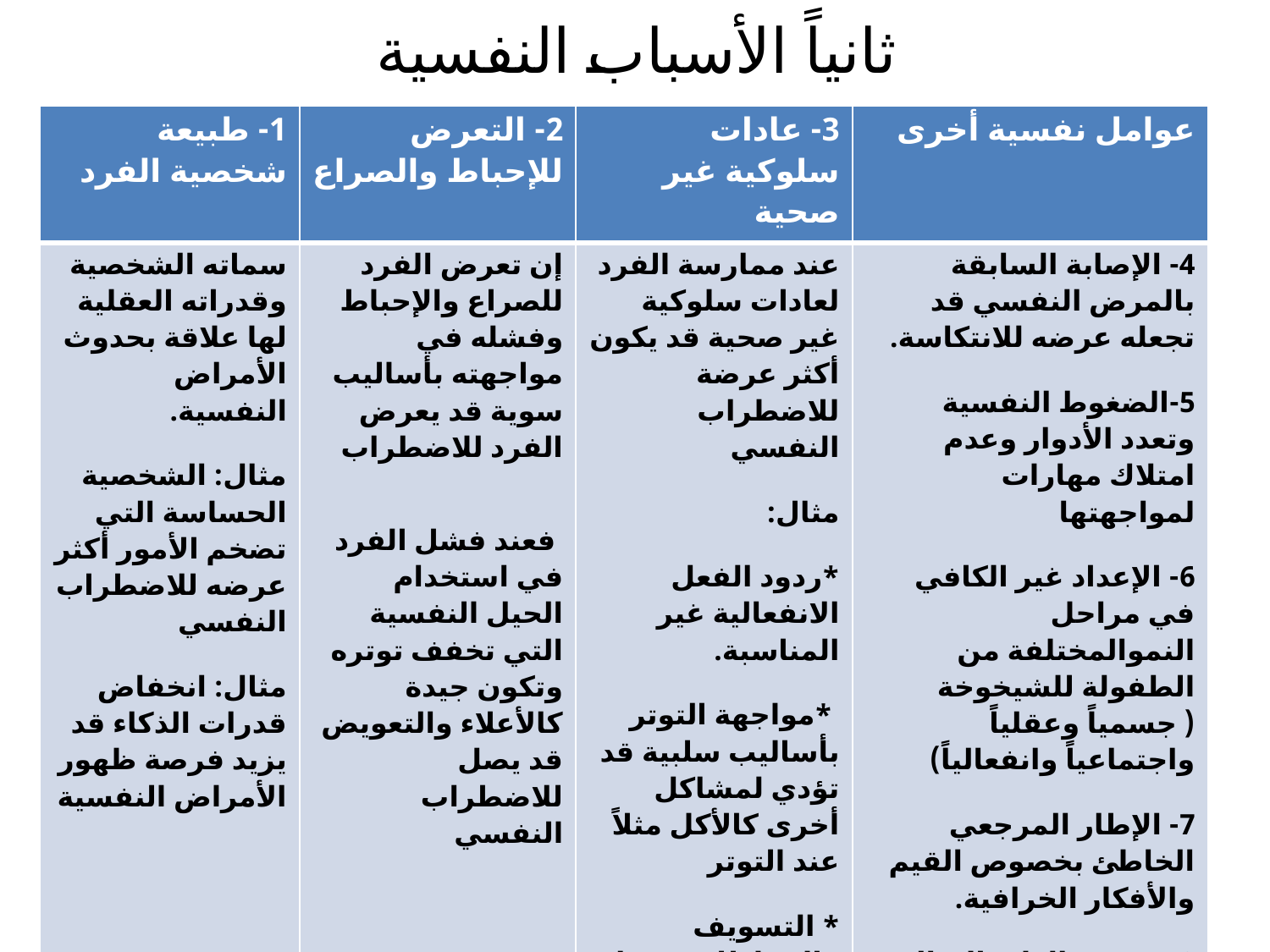

# ثانياً الأسباب النفسية
| 1- طبيعة شخصية الفرد | 2- التعرض للإحباط والصراع | 3- عادات سلوكية غير صحية | عوامل نفسية أخرى |
| --- | --- | --- | --- |
| سماته الشخصية وقدراته العقلية لها علاقة بحدوث الأمراض النفسية. مثال: الشخصية الحساسة التي تضخم الأمور أكثر عرضه للاضطراب النفسي مثال: انخفاض قدرات الذكاء قد يزيد فرصة ظهور الأمراض النفسية | إن تعرض الفرد للصراع والإحباط وفشله في مواجهته بأساليب سوية قد يعرض الفرد للاضطراب فعند فشل الفرد في استخدام الحيل النفسية التي تخفف توتره وتكون جيدة كالأعلاء والتعويض قد يصل للاضطراب النفسي | عند ممارسة الفرد لعادات سلوكية غير صحية قد يكون أكثر عرضة للاضطراب النفسي مثال: \*ردود الفعل الانفعالية غير المناسبة. \*مواجهة التوتر بأساليب سلبية قد تؤدي لمشاكل أخرى كالأكل مثلاً عند التوتر \* التسويف والمماطلة : وهنا لا يستطيع الفرد تحديد أولوياته وتنظيم وقته | 4- الإصابة السابقة بالمرض النفسي قد تجعله عرضه للانتكاسة. 5-الضغوط النفسية وتعدد الأدوار وعدم امتلاك مهارات لمواجهتها 6- الإعداد غير الكافي في مراحل النموالمختلفة من الطفولة للشيخوخة ( جسمياً وعقلياً واجتماعياً وانفعالياً) 7- الإطار المرجعي الخاطئ بخصوص القيم والأفكار الخرافية. 8-مفهوم الذات السالب: وجد أنه يؤدي لسوء التوافق وصعوبة تكوين العلاقات. 9- الصدمات النفسية |